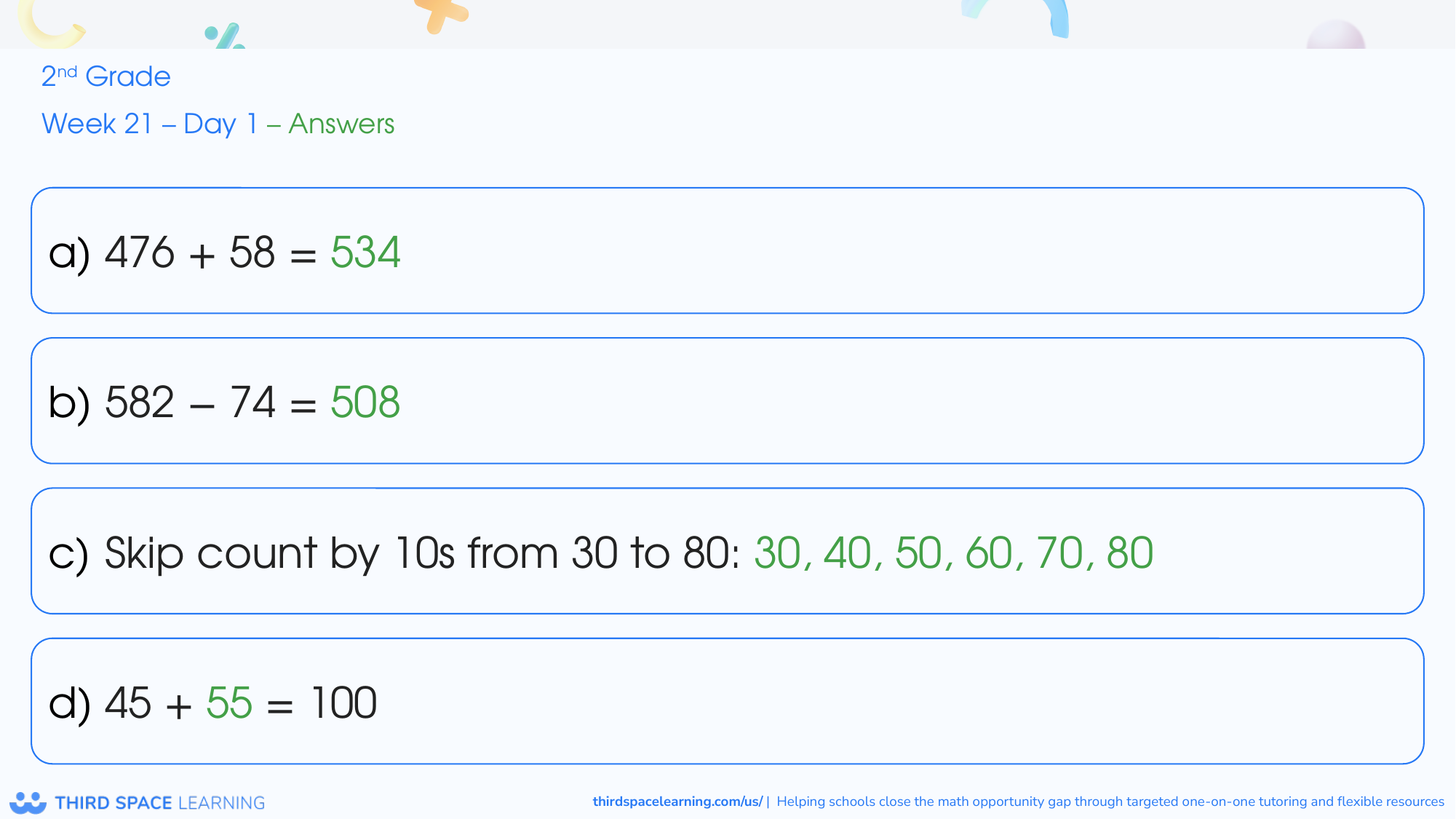

2nd Grade
Week 21 – Day 1 – Answers
476 + 58 = 534
582 − 74 = 508
Skip count by 10s from 30 to 80: 30, 40, 50, 60, 70, 80
45 + 55 = 100